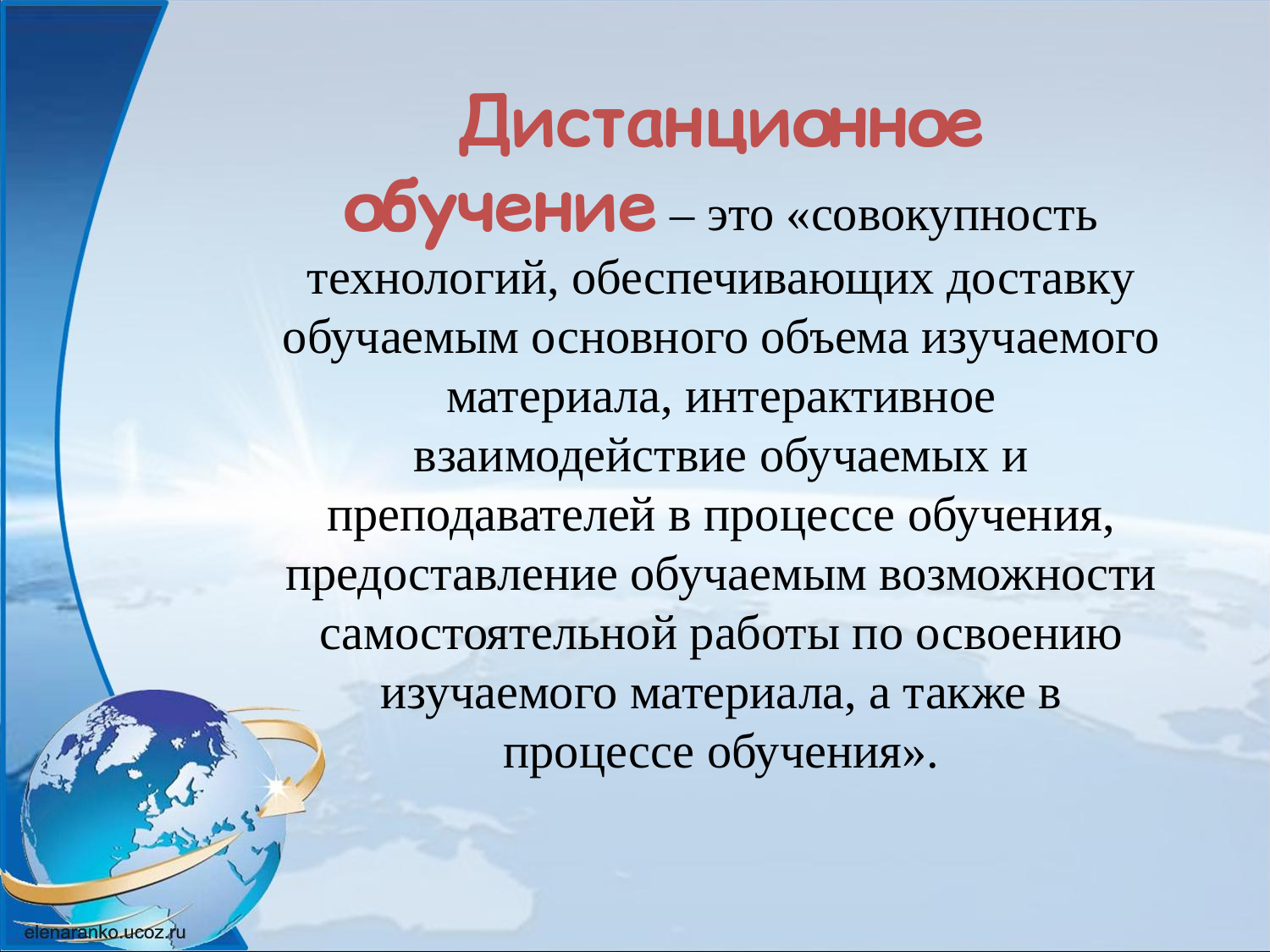

Дистанционное обучение – это «совокупность технологий, обеспечивающих доставку обучаемым основного объема изучаемого материала, интерактивное взаимодействие обучаемых и преподавателей в процессе обучения, предоставление обучаемым возможности самостоятельной работы по освоению изучаемого материала, а также в процессе обучения».